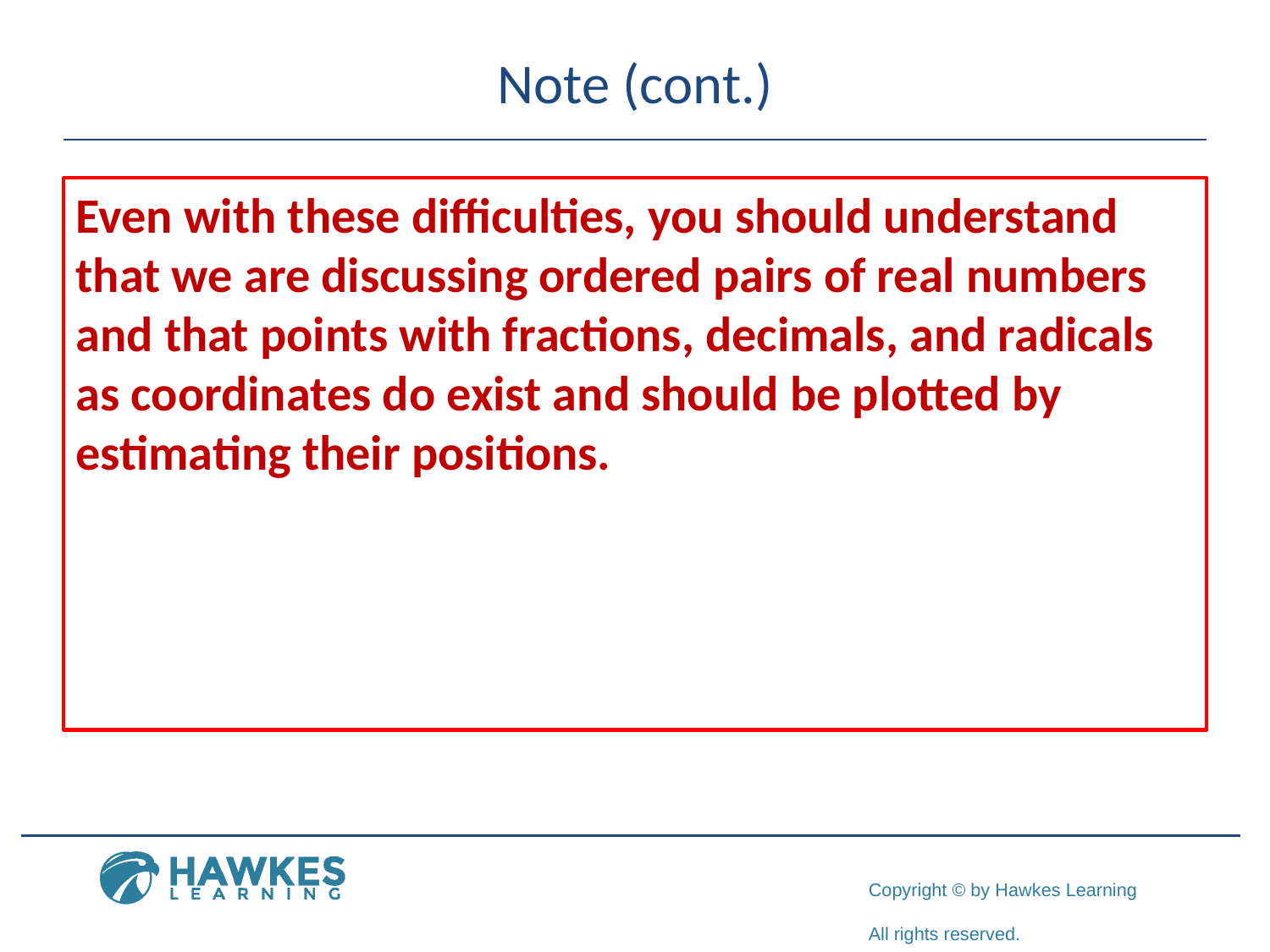

# Note (cont.)
Even with these difficulties, you should understand that we are discussing ordered pairs of real numbers and that points with fractions, decimals, and radicals as coordinates do exist and should be plotted by estimating their positions.